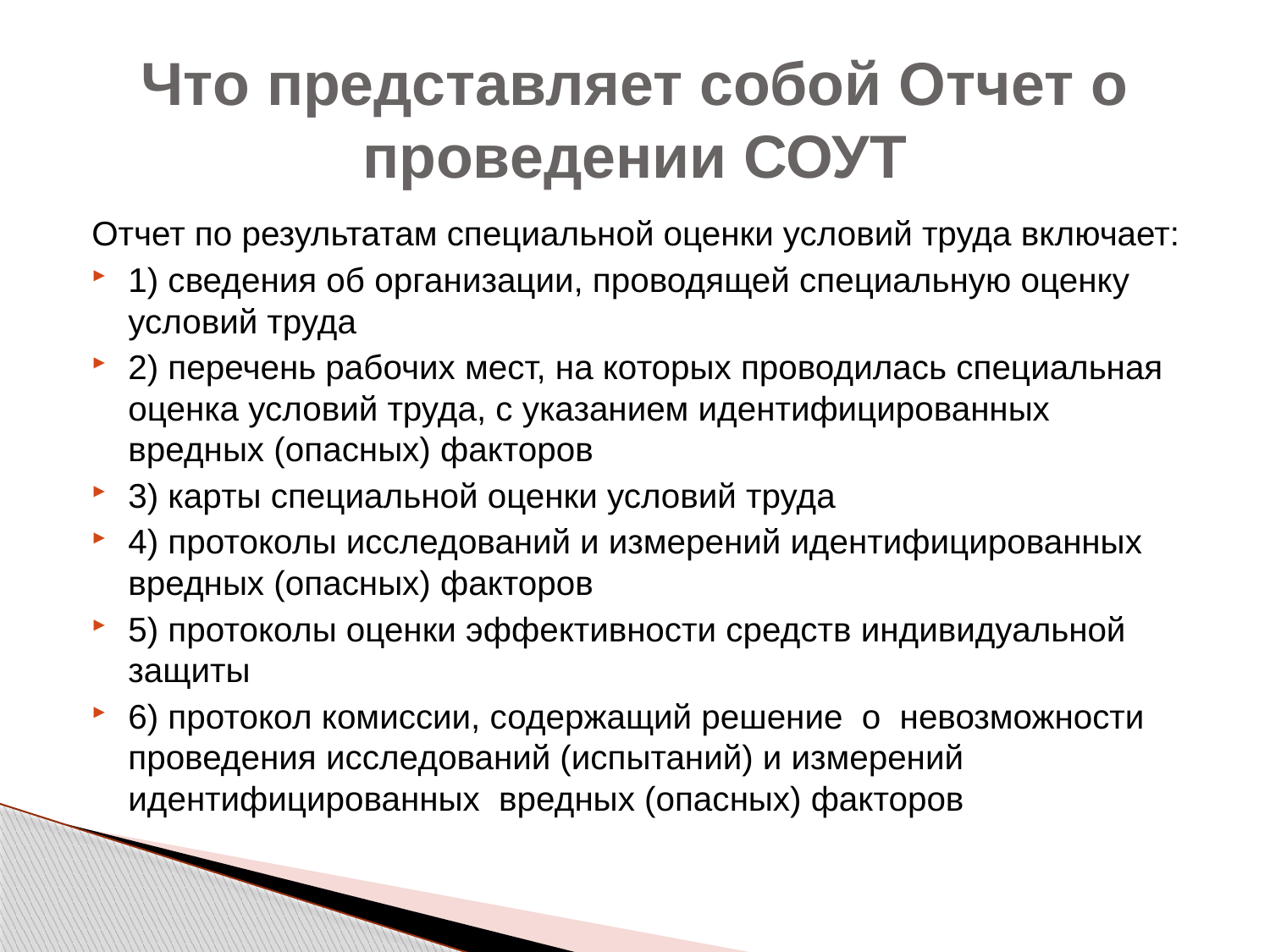

# Что представляет собой Отчет о проведении СОУТ
Отчет по результатам специальной оценки условий труда включает:
1) сведения об организации, проводящей специальную оценку условий труда
2) перечень рабочих мест, на которых проводилась специальная оценка условий труда, с указанием идентифицированных вредных (опасных) факторов
3) карты специальной оценки условий труда
4) протоколы исследований и измерений идентифицированных вредных (опасных) факторов
5) протоколы оценки эффективности средств индивидуальной защиты
6) протокол комиссии, содержащий решение  о  невозможности проведения исследований (испытаний) и измерений  идентифицированных  вредных (опасных) факторов